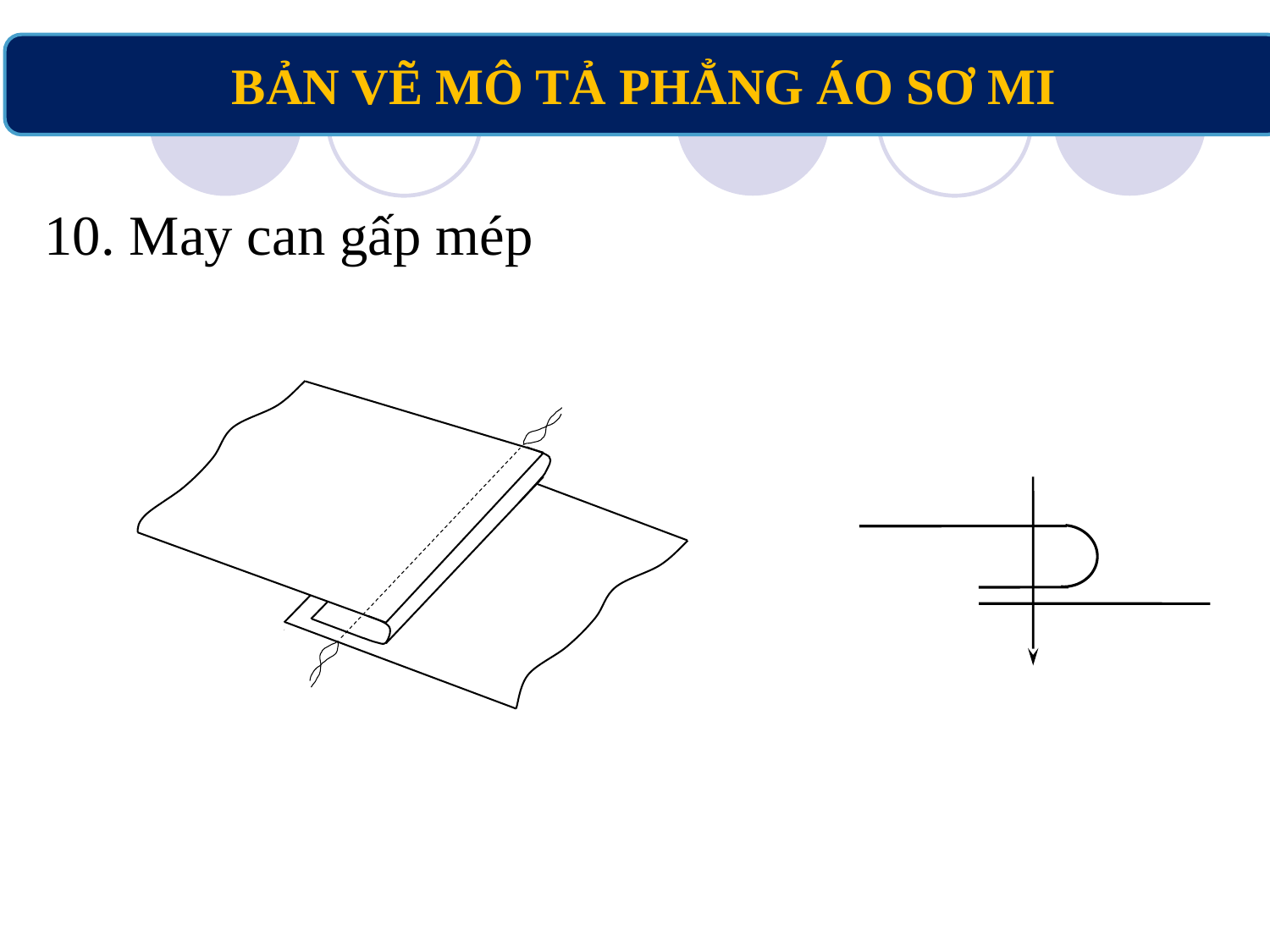

BẢN VẼ MÔ TẢ PHẲNG ÁO SƠ MI

10. May can gấp mép